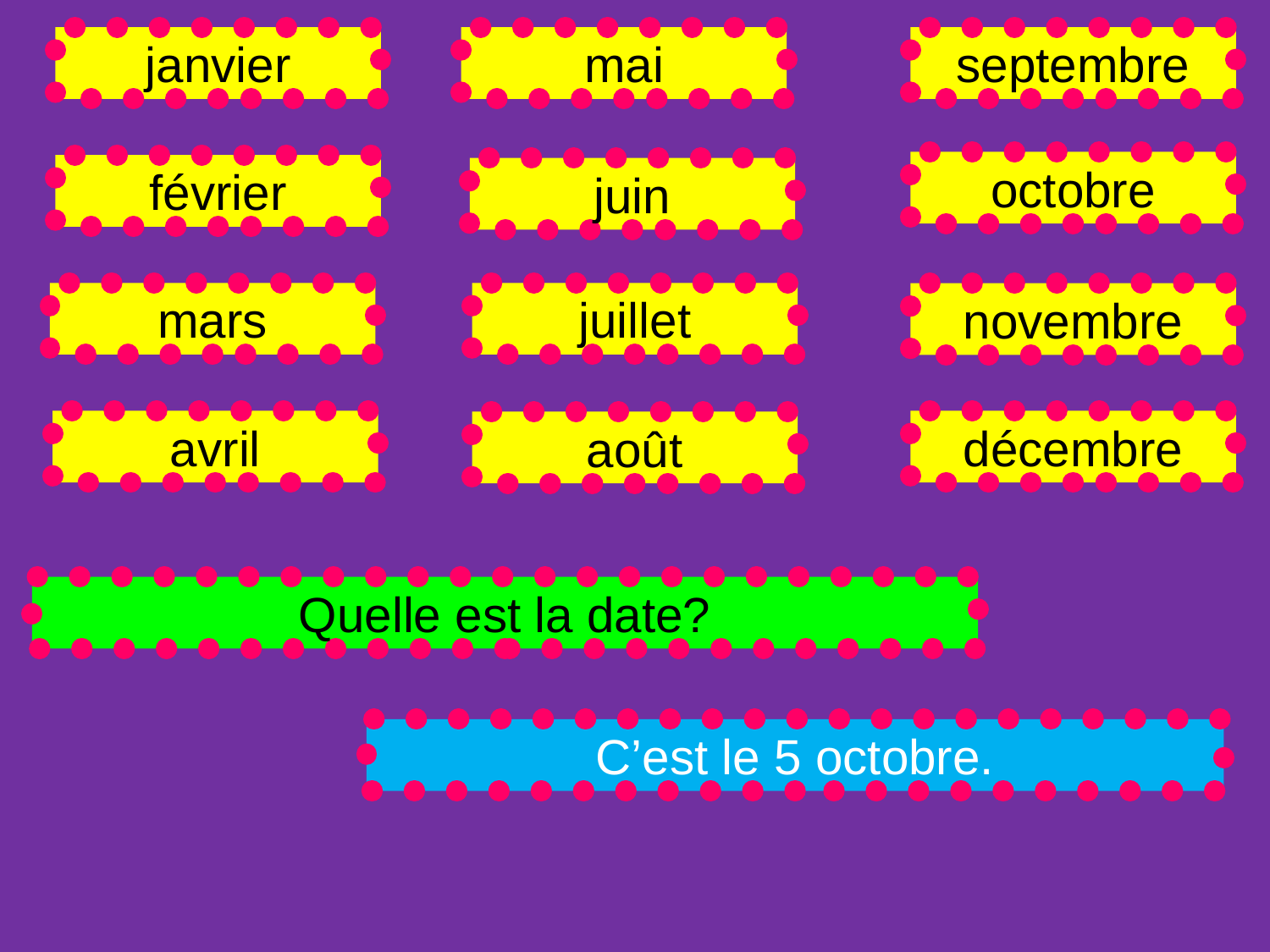

janvier
mai
septembre
octobre
février
juin
mars
juillet
novembre
avril
décembre
août
Quelle est la date?
C’est le 5 octobre.